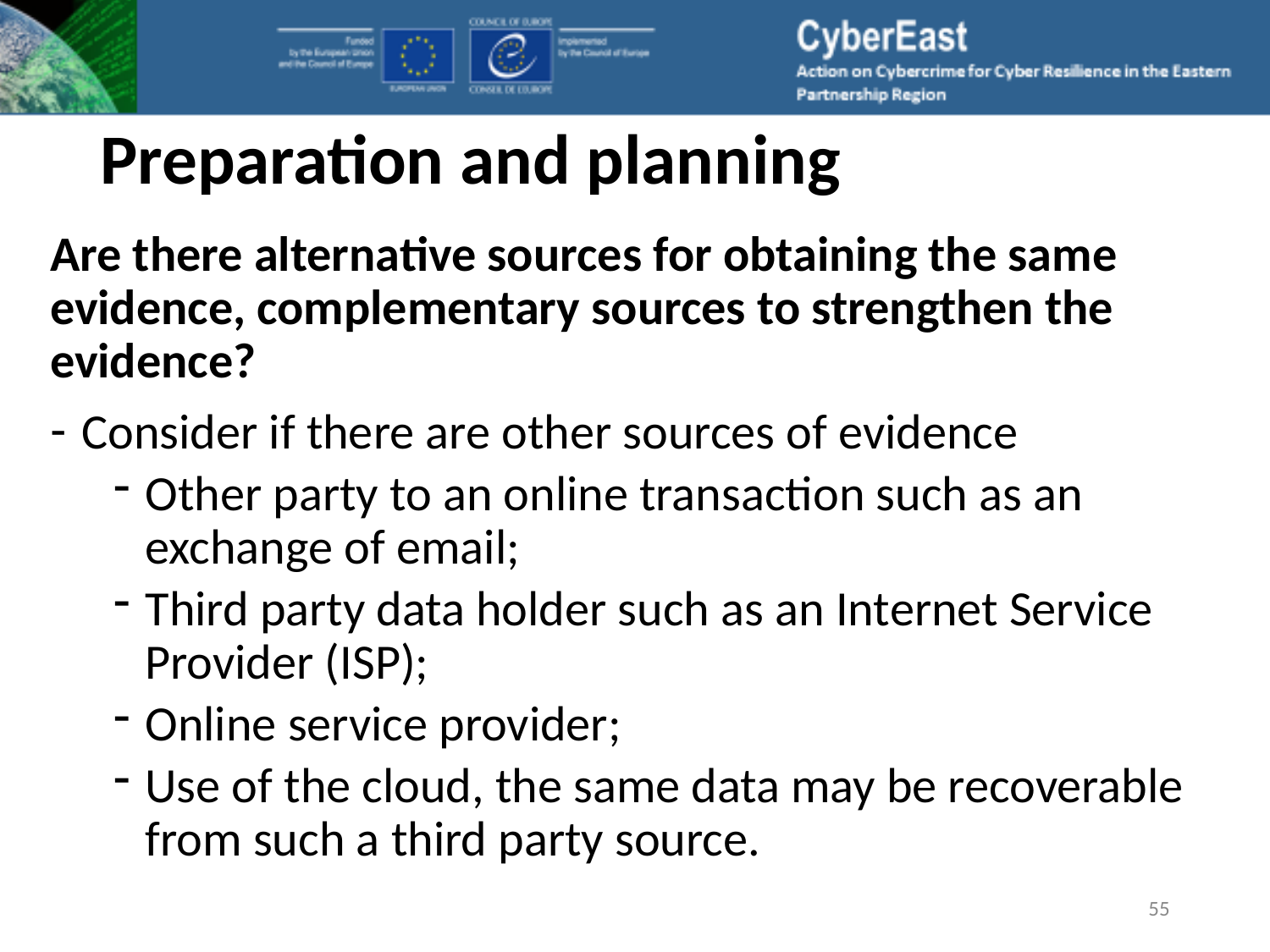

# Preparation and planning
Are there alternative sources for obtaining the same evidence, complementary sources to strengthen the evidence?
Consider if there are other sources of evidence
Other party to an online transaction such as an exchange of email;
Third party data holder such as an Internet Service Provider (ISP);
Online service provider;
Use of the cloud, the same data may be recoverable from such a third party source.

55